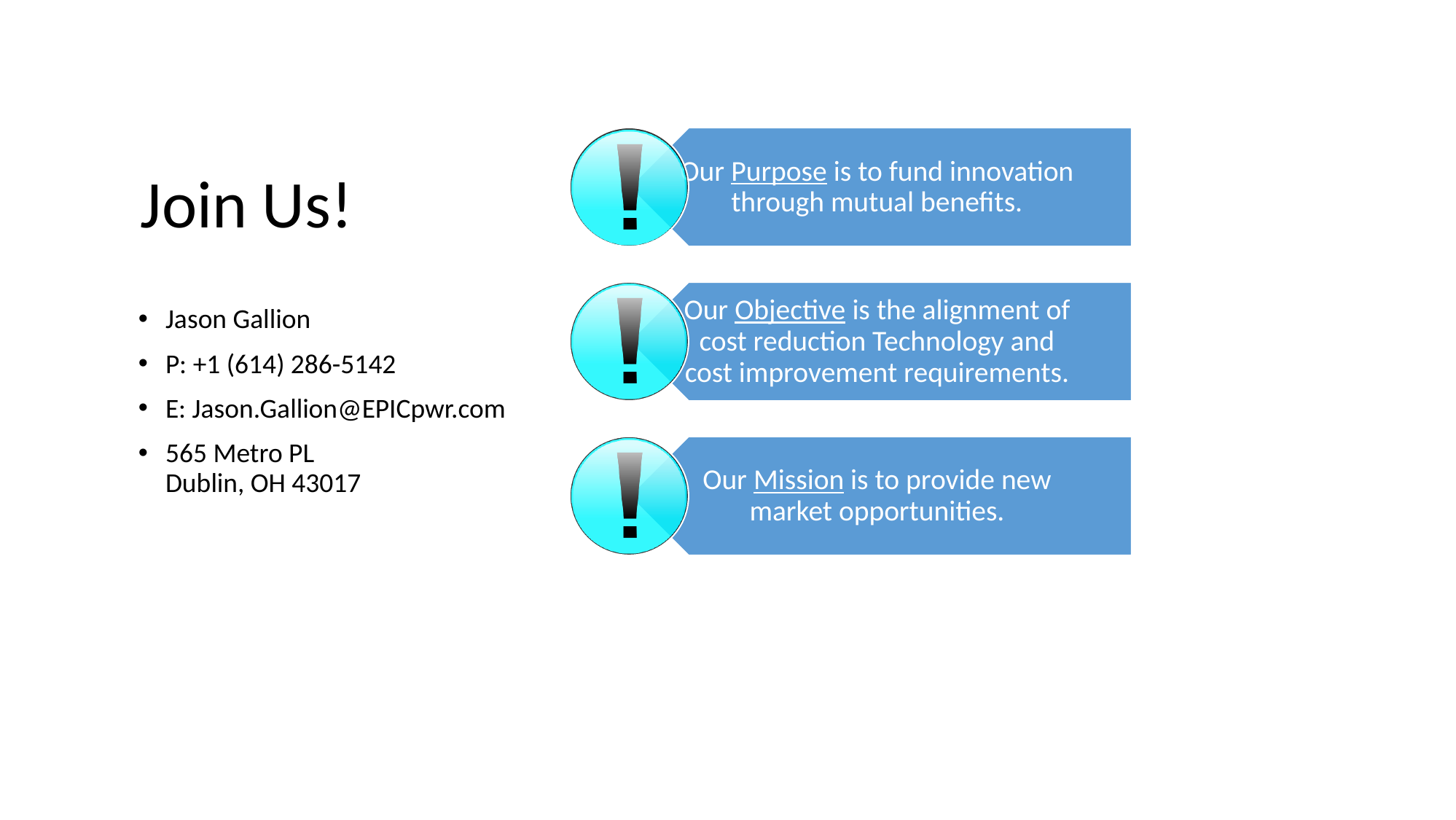

# Join Us!
Our Purpose is to fund innovation through mutual benefits.
Our Objective is the alignment of cost reduction Technology and cost improvement requirements.
Our Mission is to provide new market opportunities.
Jason Gallion
P: +1 (614) 286-5142
E: Jason.Gallion@EPICpwr.com
565 Metro PL
Dublin, OH 43017